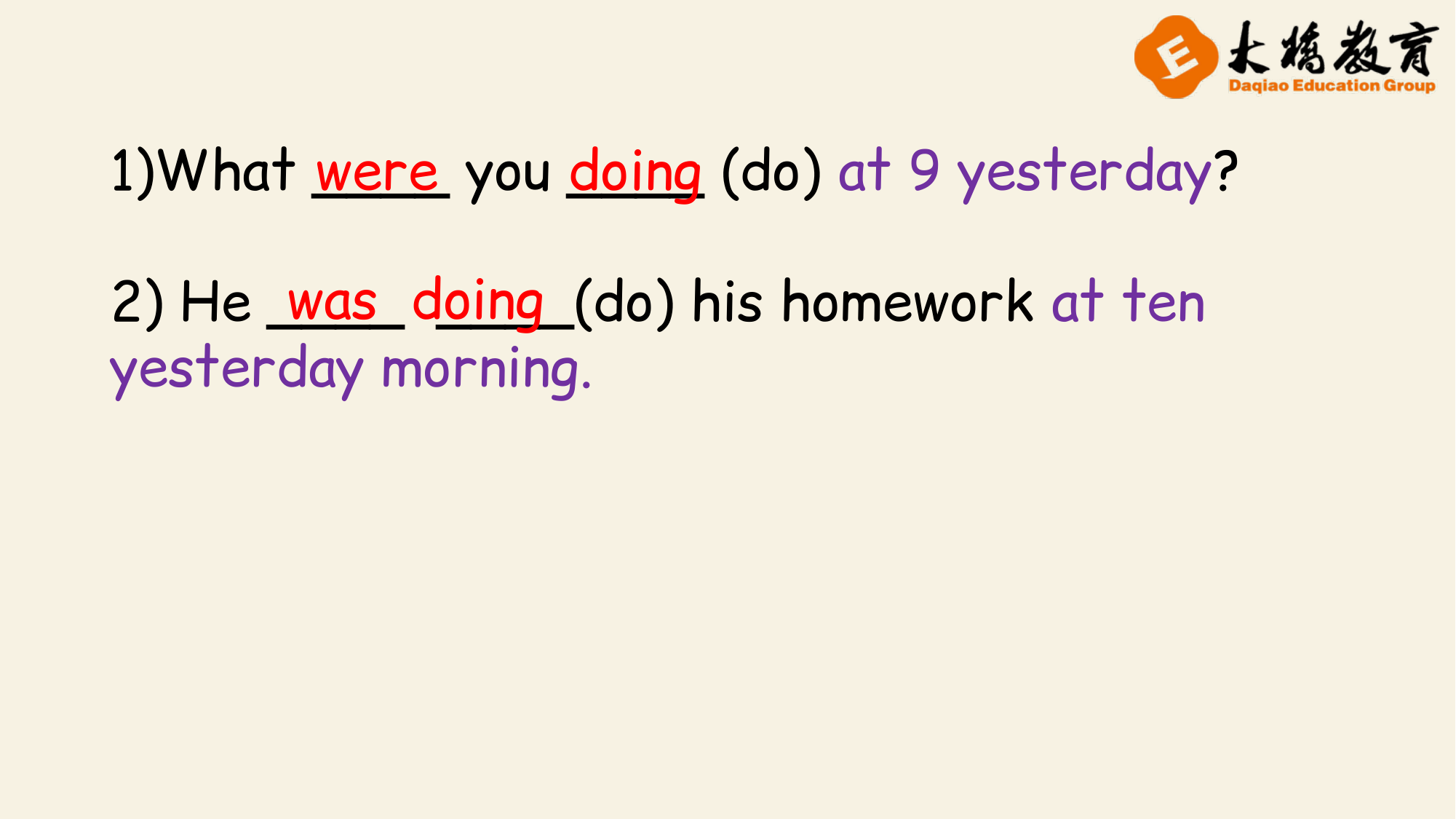

were        doing
1)What ____ you ____ (do) at 9 yesterday?

2) He ____  ____(do) his homework at ten yesterday morning.

was  doing